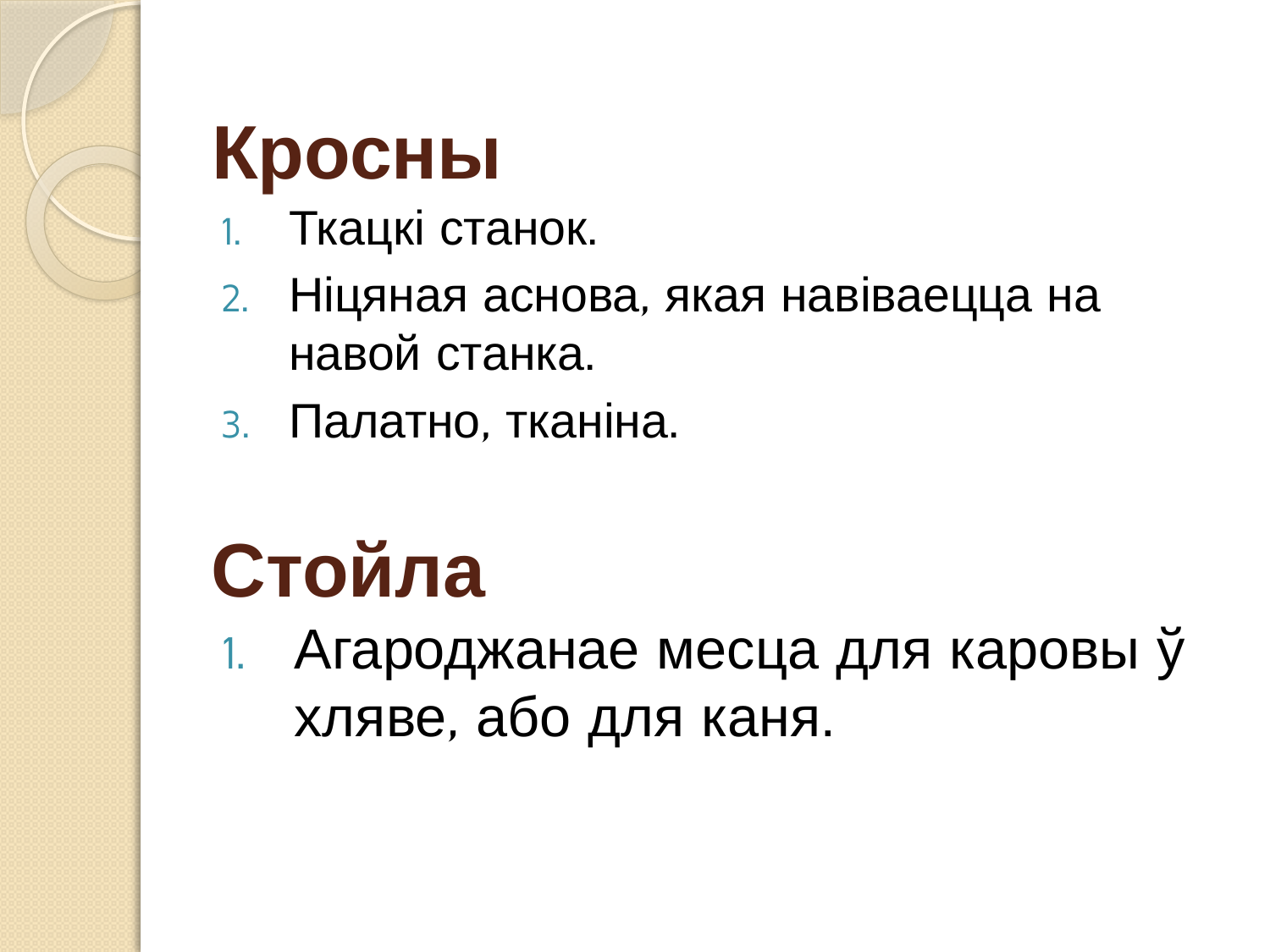

# Кросны
Ткацкі станок.
Ніцяная аснова, якая навіваецца на навой станка.
Палатно, тканіна.
Стойла
Агароджанае месца для каровы ў хляве, або для каня.